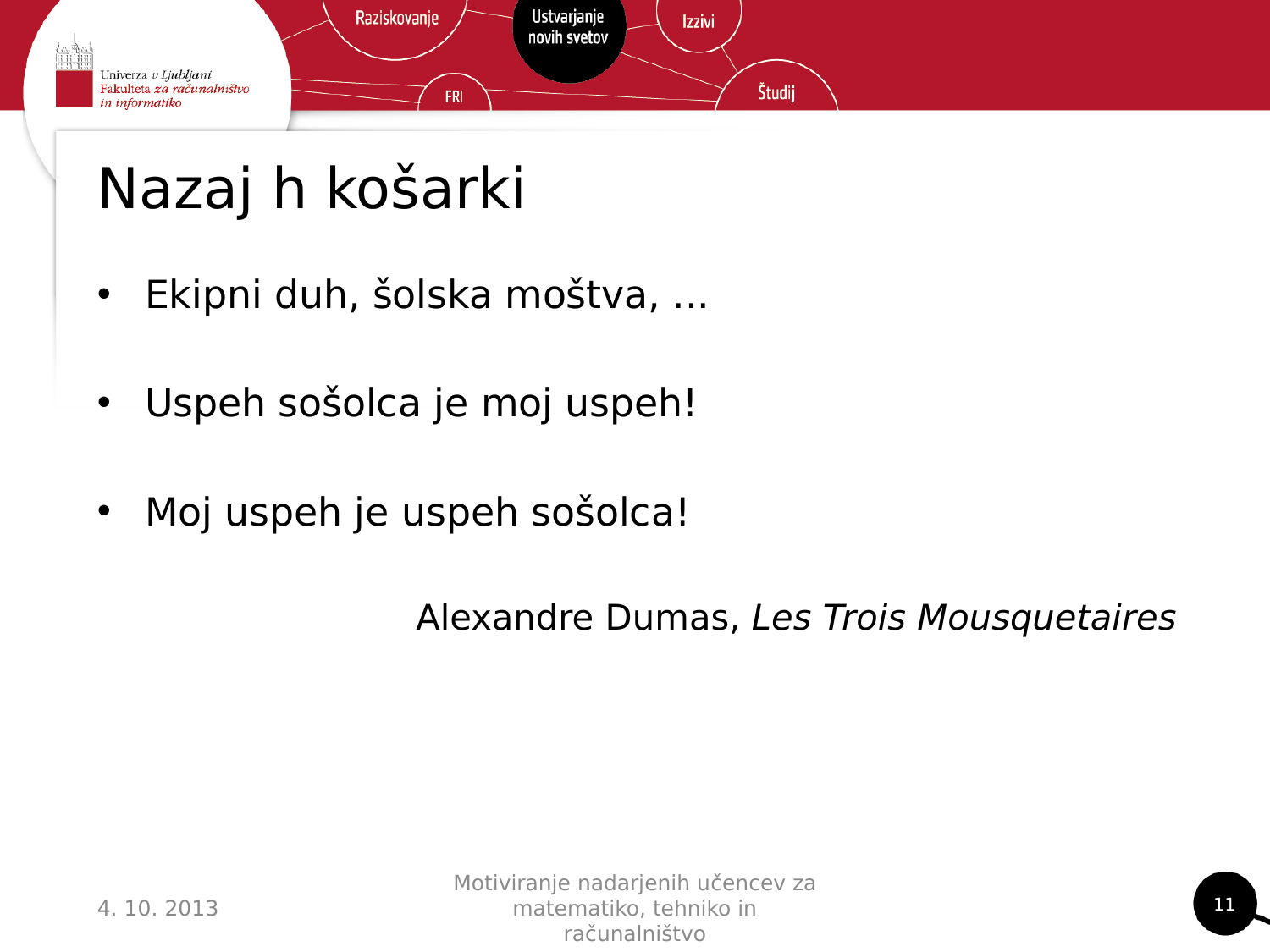

# Nazaj h košarki
Ekipni duh, šolska moštva, ...

Uspeh sošolca je moj uspeh!

Moj uspeh je uspeh sošolca!

Alexandre Dumas, Les Trois Mousquetaires
11
4. 10. 2013
Motiviranje nadarjenih učencev za matematiko, tehniko in računalništvo